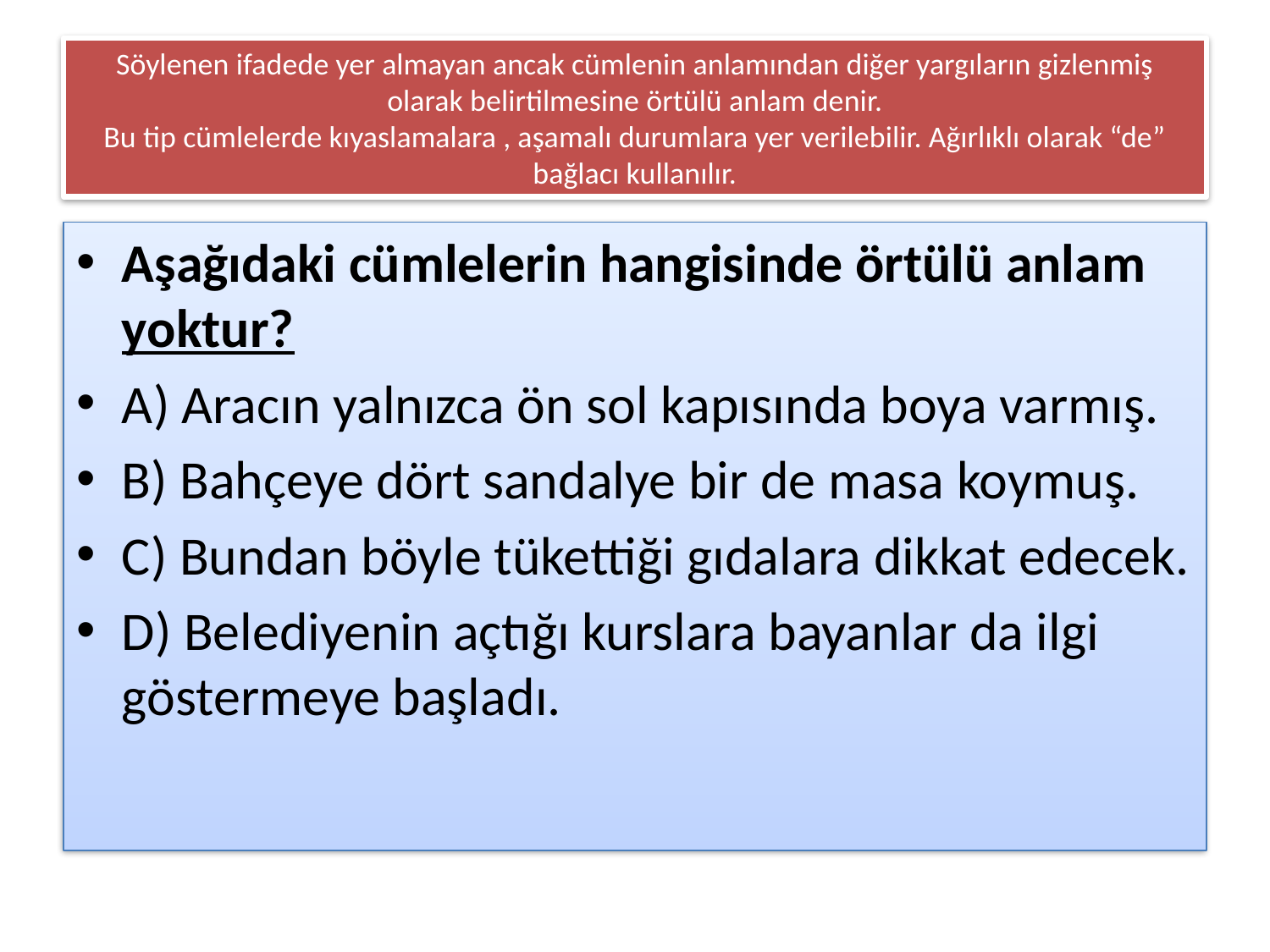

# Söylenen ifadede yer almayan ancak cümlenin anlamından diğer yargıların gizlenmiş olarak belirtilmesine örtülü anlam denir. Bu tip cümlelerde kıyaslamalara , aşamalı durumlara yer verilebilir. Ağırlıklı olarak “de” bağlacı kullanılır.
Aşağıdaki cümlelerin hangisinde örtülü anlam yoktur?
A) Aracın yalnızca ön sol kapısında boya varmış.
B) Bahçeye dört sandalye bir de masa koymuş.
C) Bundan böyle tükettiği gıdalara dikkat edecek.
D) Belediyenin açtığı kurslara bayanlar da ilgi göstermeye başladı.